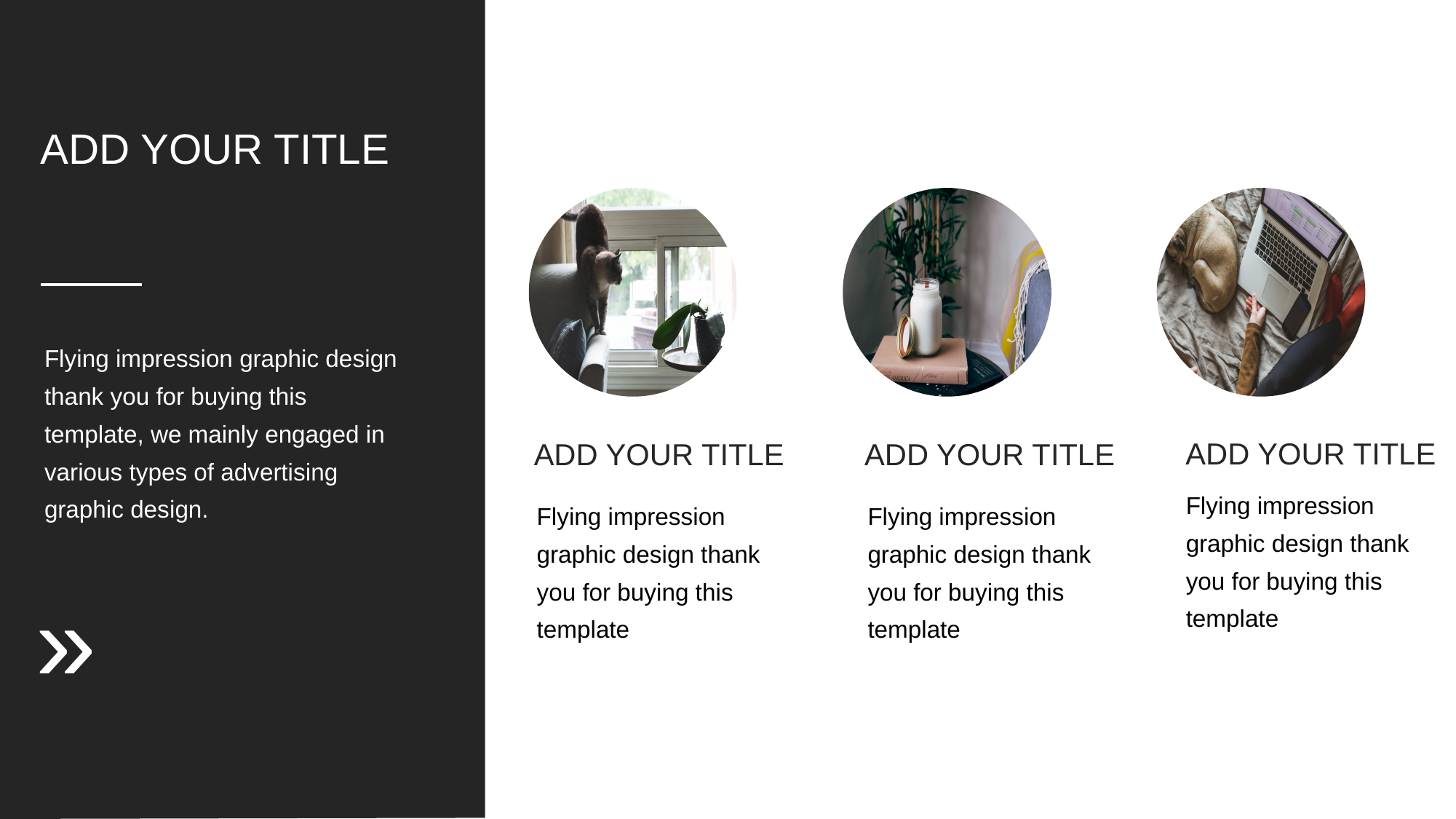

ADD YOUR TITLE

Flying impression graphic design thank you for buying this template, we mainly engaged in various types of advertising graphic design.
ADD YOUR TITLE
Flying impression graphic design thank you for buying this template
ADD YOUR TITLE
Flying impression graphic design thank you for buying this template
ADD YOUR TITLE
Flying impression graphic design thank you for buying this template
«